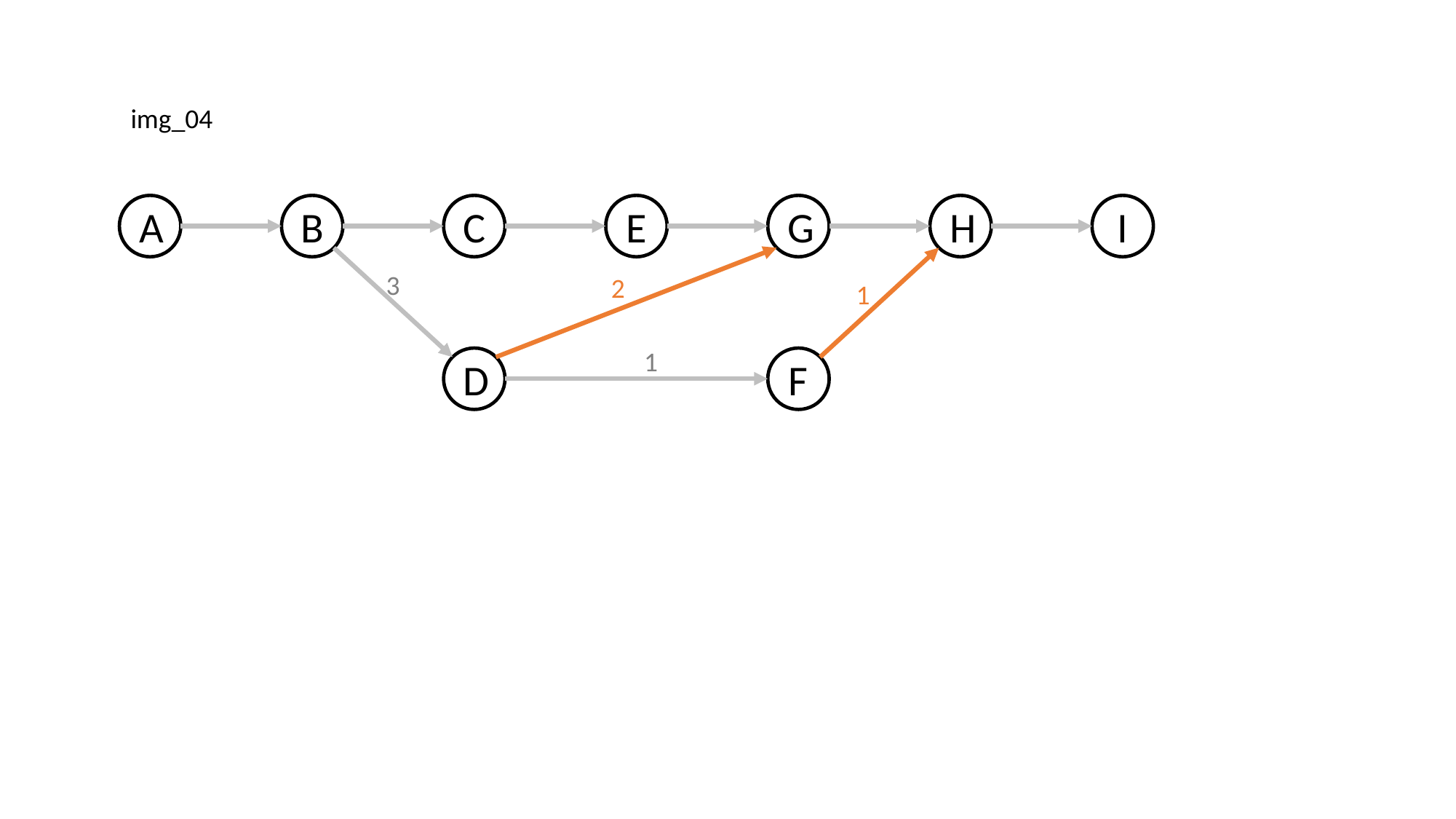

img_04
A
B
C
E
G
H
I
3
2
1
1
D
F